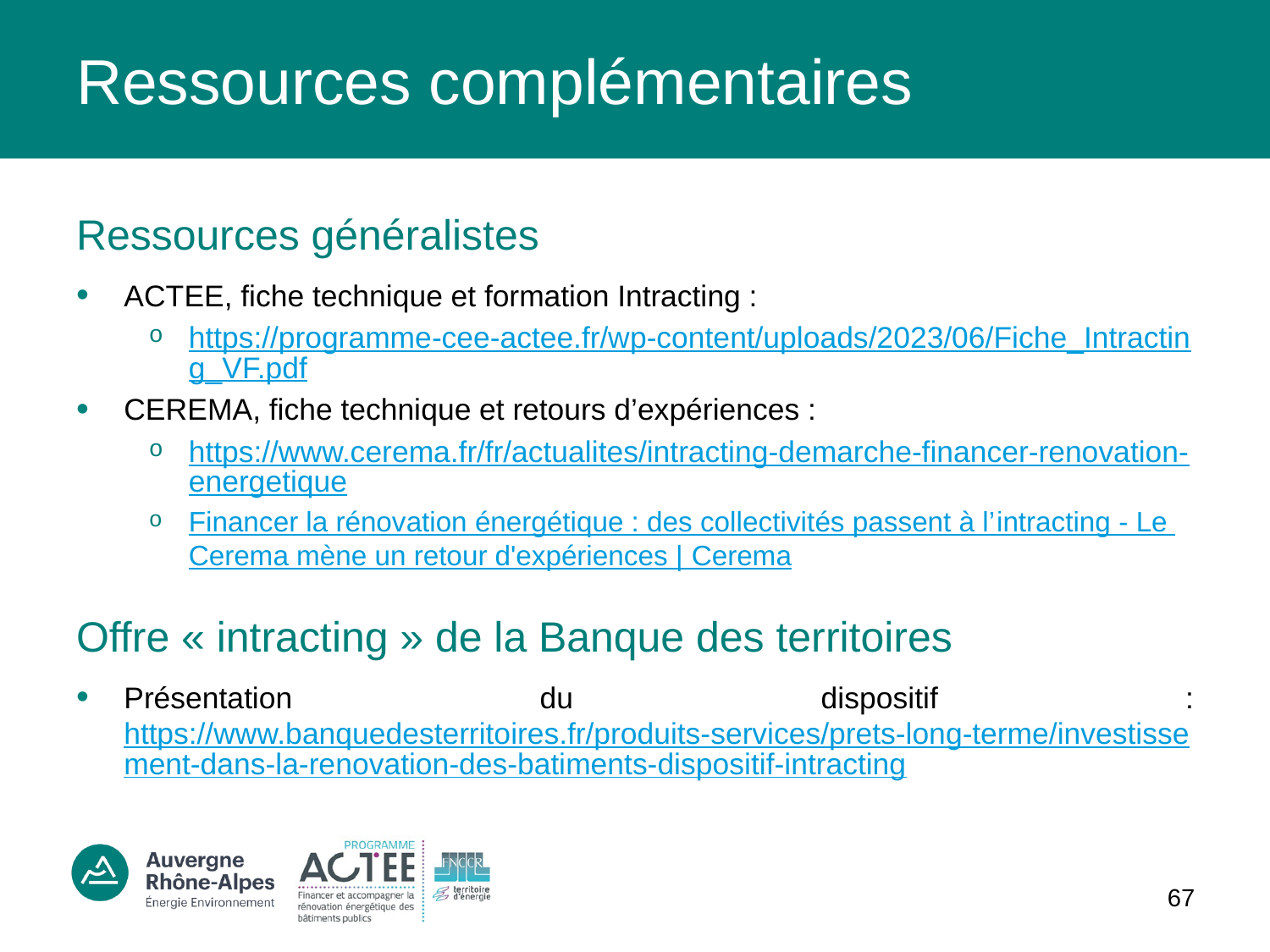

# Ressources complémentaires
Ressources généralistes

ACTEE, fiche technique et formation Intracting :
https://programme-cee-actee.fr/wp-content/uploads/2023/06/Fiche_Intracting_VF.pdf
CEREMA, fiche technique et retours d’expériences :
https://www.cerema.fr/fr/actualites/intracting-demarche-financer-renovation-energetique
Financer la rénovation énergétique : des collectivités passent à l’intracting - Le Cerema mène un retour d'expériences | Cerema

Offre « intracting » de la Banque des territoires

Présentation du dispositif : https://www.banquedesterritoires.fr/produits-services/prets-long-terme/investissement-dans-la-renovation-des-batiments-dispositif-intracting